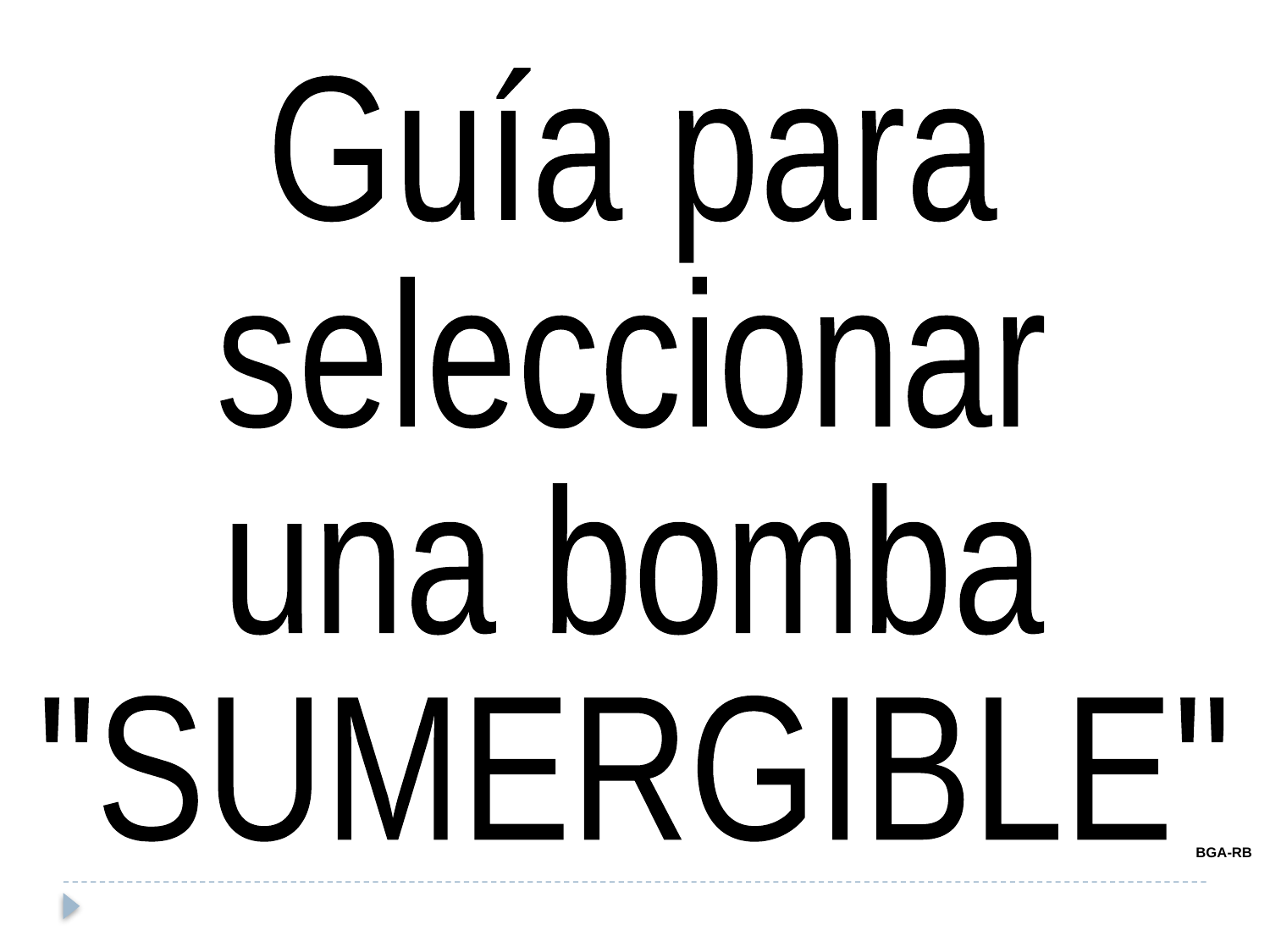

Guía para
seleccionar
una bomba
"SUMERGIBLE"
BGA-RB